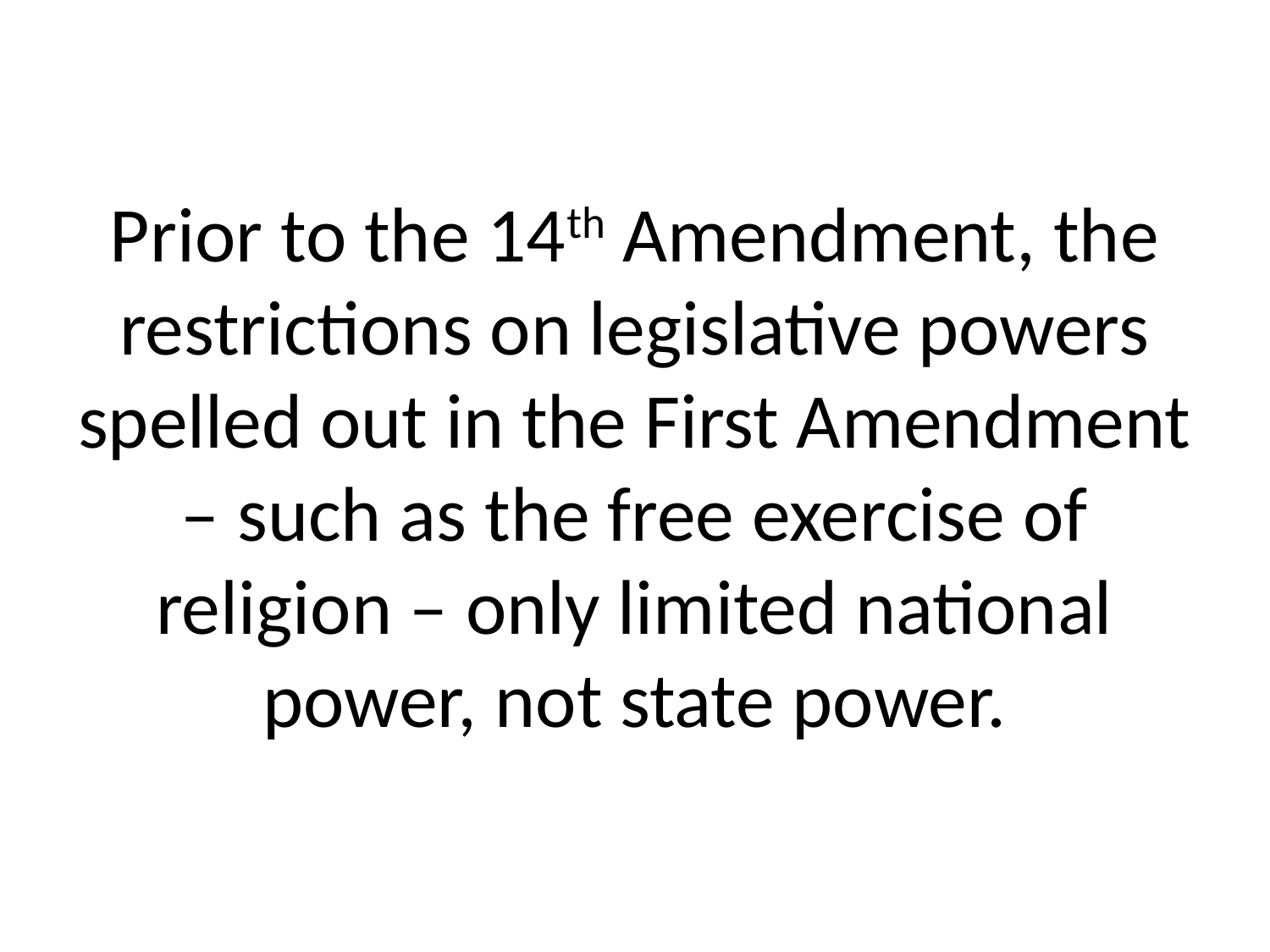

# Prior to the 14th Amendment, the restrictions on legislative powers spelled out in the First Amendment – such as the free exercise of religion – only limited national power, not state power.